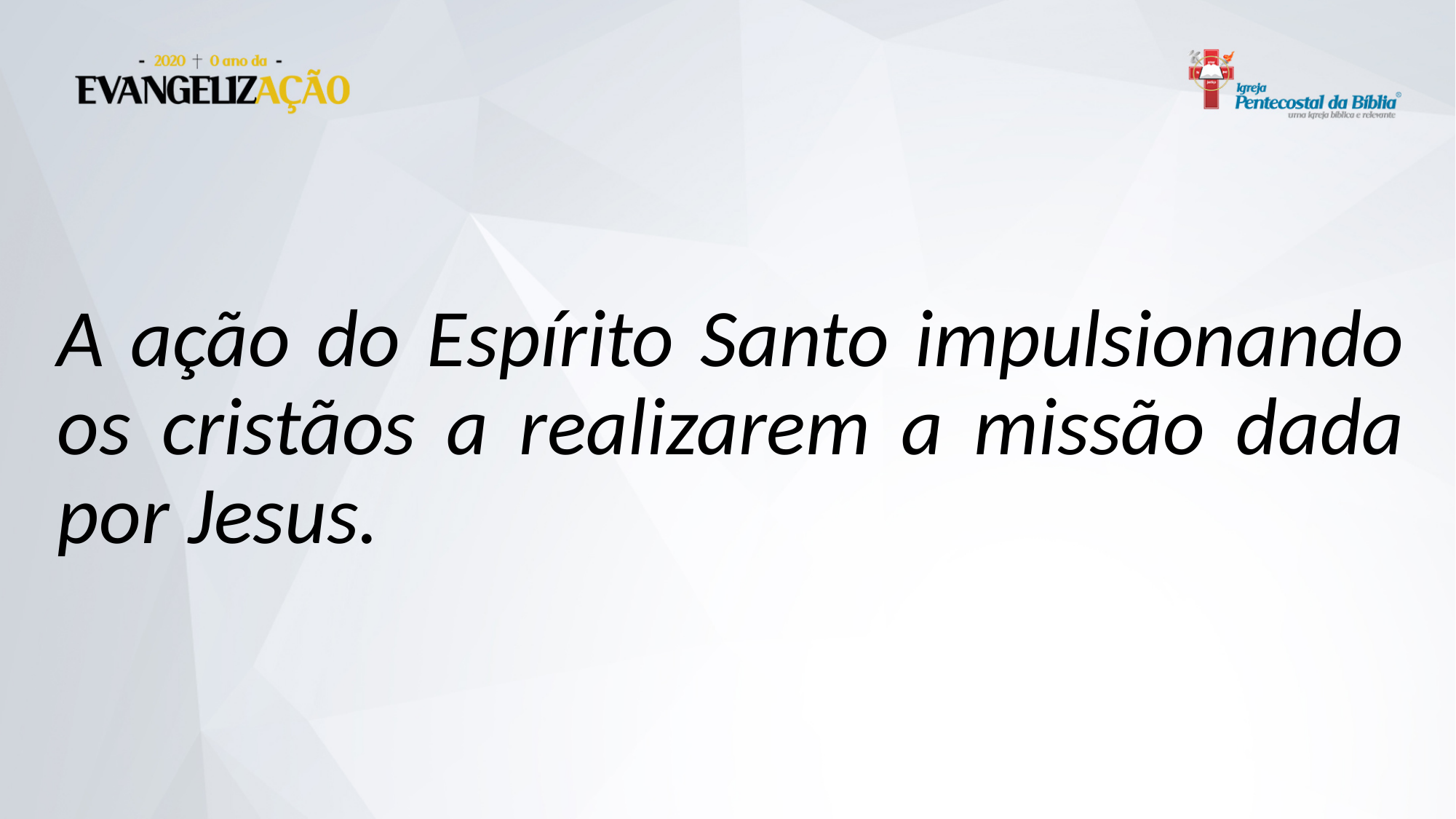

A ação do Espírito Santo impulsionando os cristãos a realizarem a missão dada por Jesus.